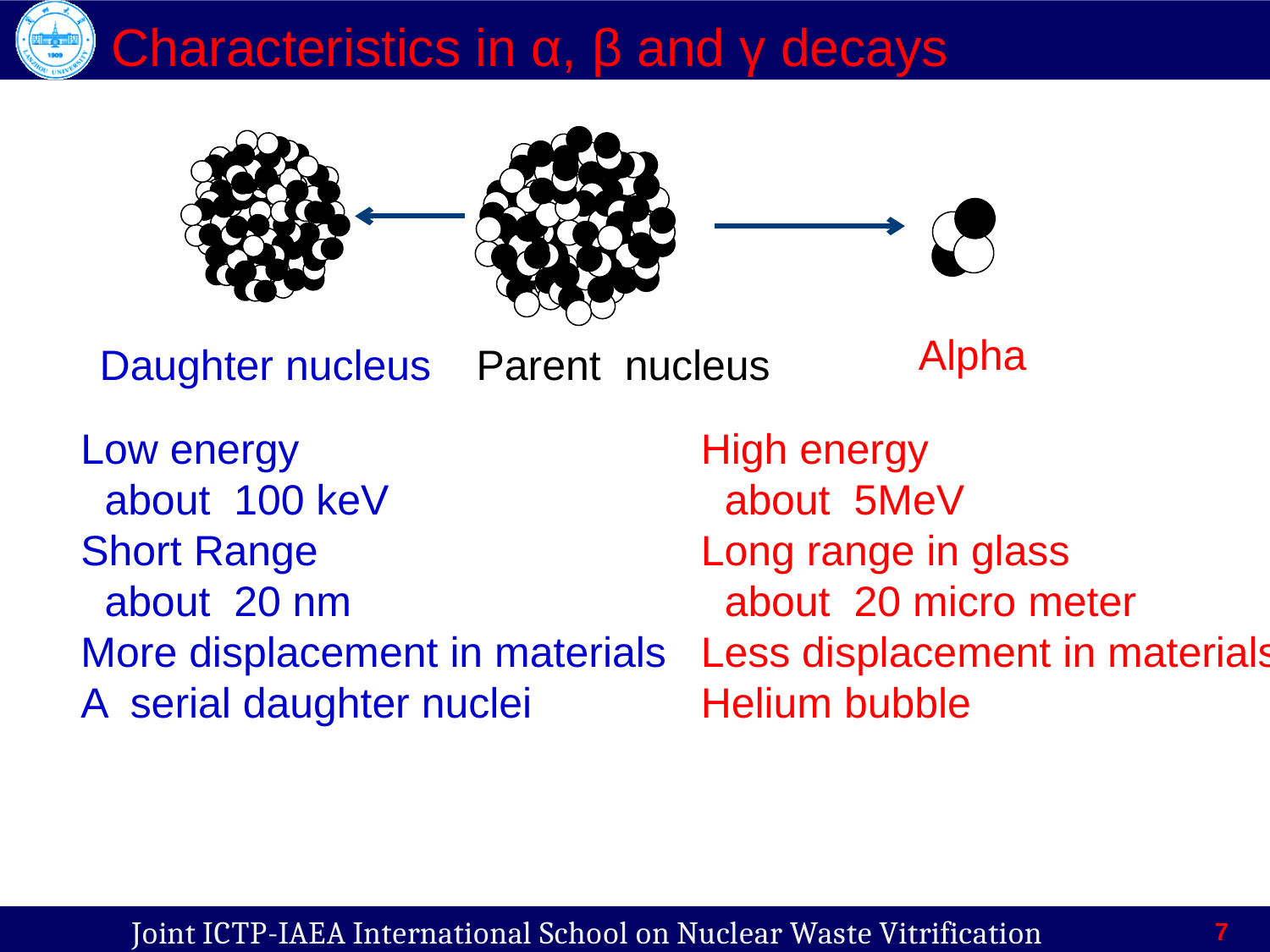

# Characteristics in α, β and γ decays

Alpha
Daughter nucleus
Parent  nucleus
Low energy
  about  100 keV
Short Range
  about  20 nm
More displacement in materials
A  serial daughter nuclei
High energy
  about  5MeV
Long range in glass
  about  20 micro meter
Less displacement in materials
Helium bubble

7